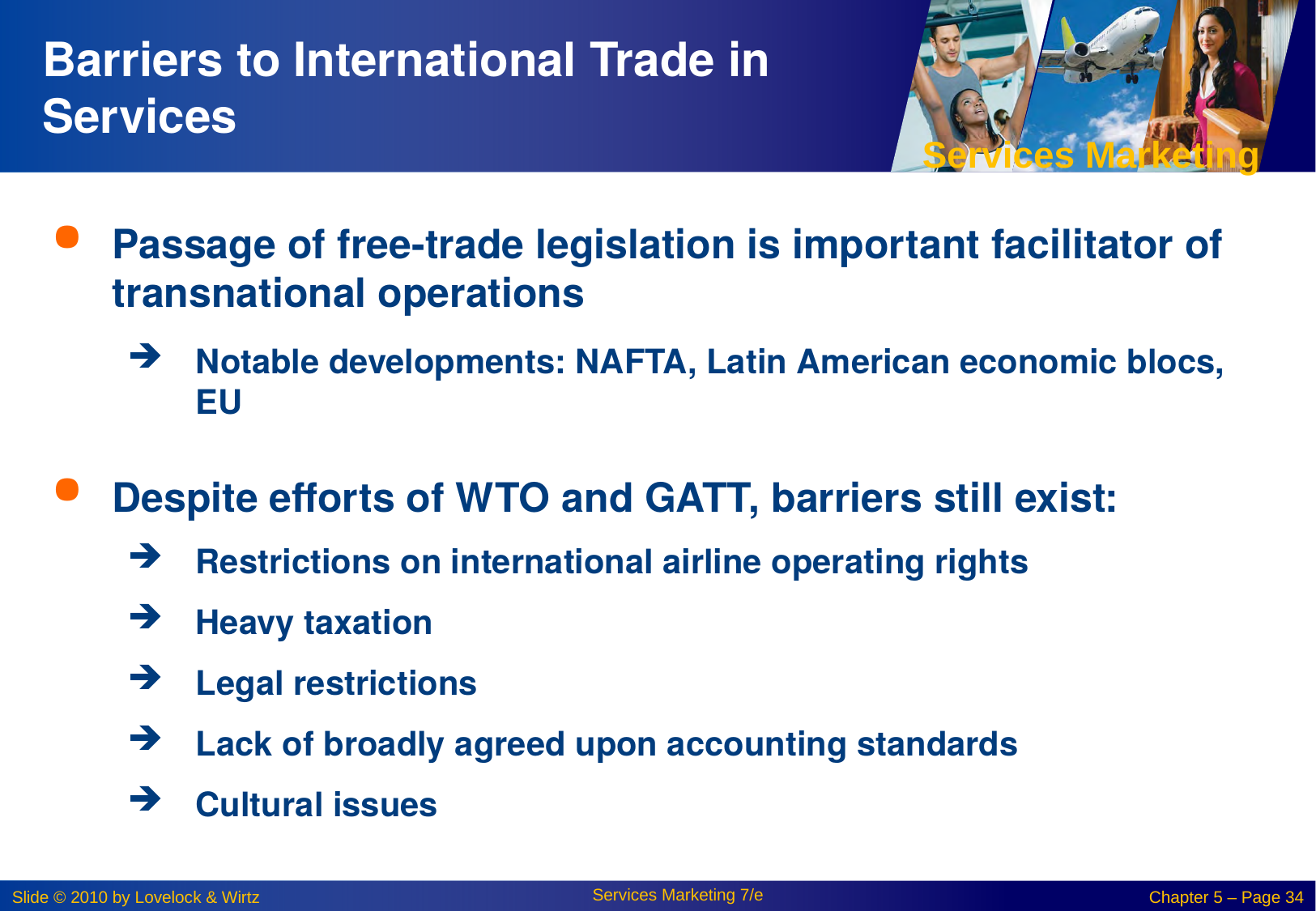

# Barriers to International Trade in Services
Passage of free-trade legislation is important facilitator of transnational operations
Notable developments: NAFTA, Latin American economic blocs, EU
Despite efforts of WTO and GATT, barriers still exist:
Restrictions on international airline operating rights
Heavy taxation
Legal restrictions
Lack of broadly agreed upon accounting standards
Cultural issues